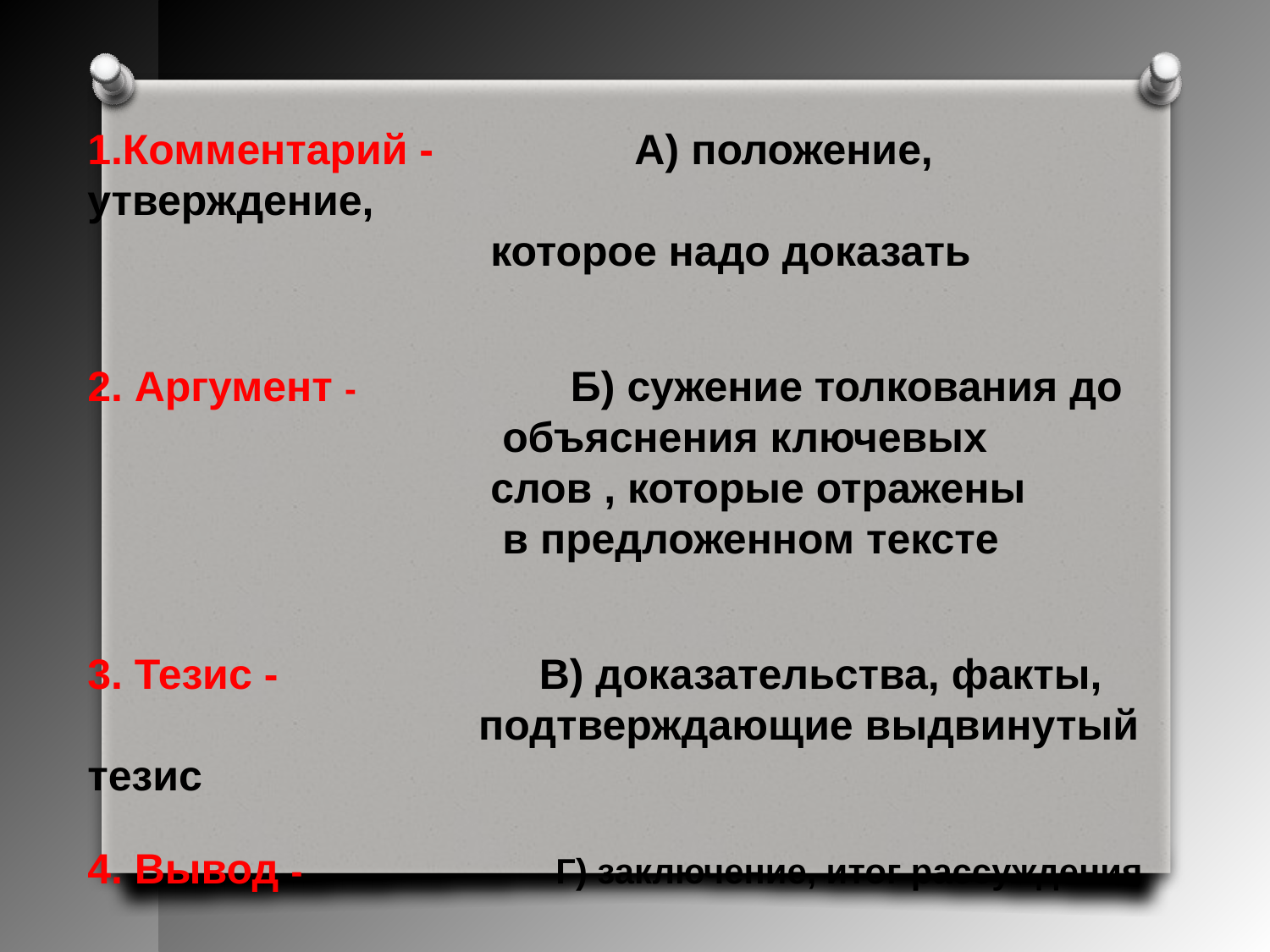

1.Комментарий -                 А) положение, утверждение,
                                  которое надо доказать

2. Аргумент -                      Б) сужение толкования до
                                   объяснения ключевых
                                  слов , которые отражены
                                   в предложенном тексте

3. Тезис -                      В) доказательства, факты,
                                 подтверждающие выдвинутый тезис

4. Вывод -                          Г) заключение, итог рассуждения